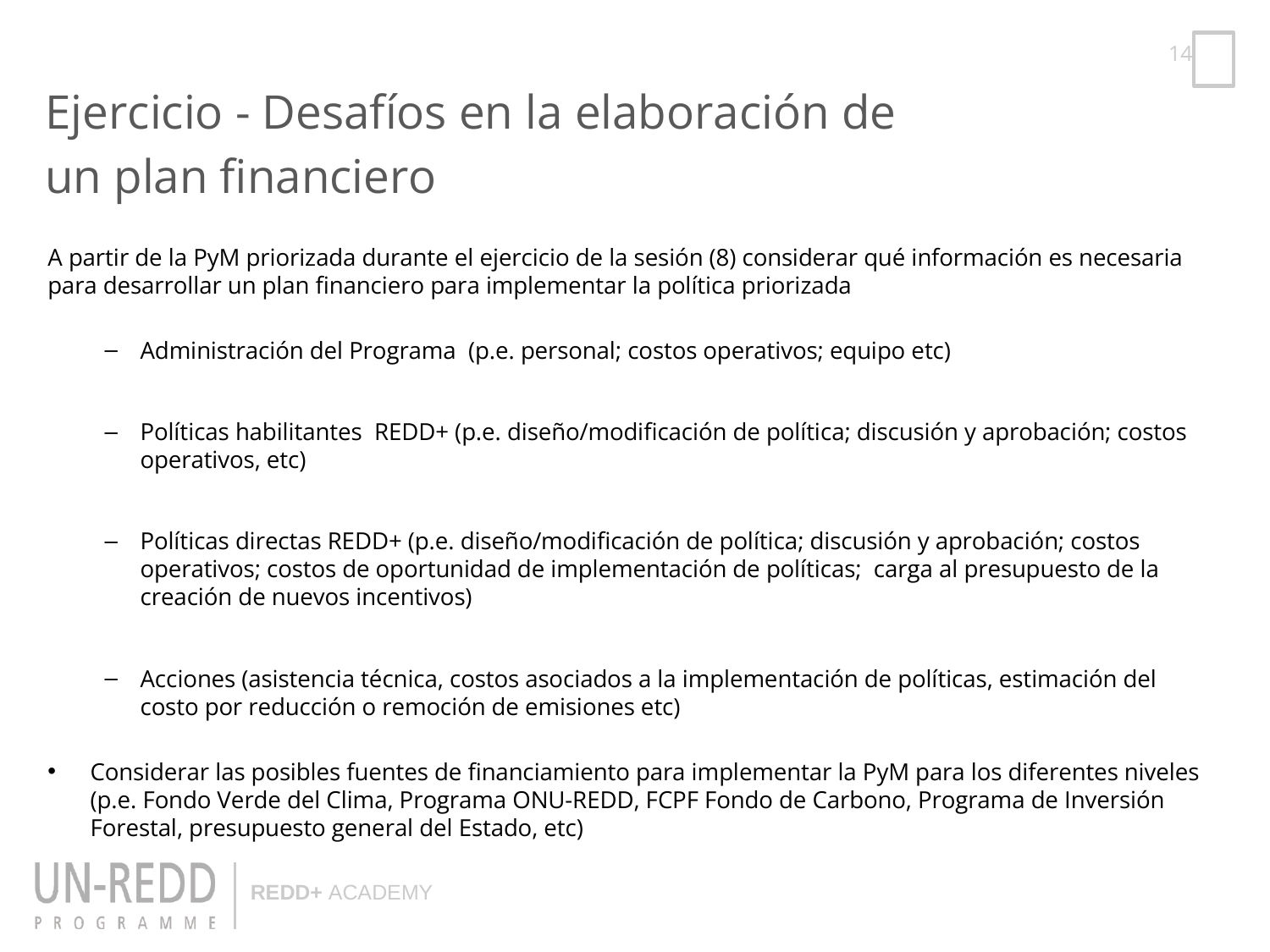

Ejercicio - Desafíos en la elaboración de
un plan financiero
A partir de la PyM priorizada durante el ejercicio de la sesión (8) considerar qué información es necesaria para desarrollar un plan financiero para implementar la política priorizada

Administración del Programa  (p.e. personal; costos operativos; equipo etc)

Políticas habilitantes  REDD+ (p.e. diseño/modificación de política; discusión y aprobación; costos operativos, etc)

Políticas directas REDD+ (p.e. diseño/modificación de política; discusión y aprobación; costos operativos; costos de oportunidad de implementación de políticas;  carga al presupuesto de la creación de nuevos incentivos)

Acciones (asistencia técnica, costos asociados a la implementación de políticas, estimación del costo por reducción o remoción de emisiones etc)

Considerar las posibles fuentes de financiamiento para implementar la PyM para los diferentes niveles (p.e. Fondo Verde del Clima, Programa ONU-REDD, FCPF Fondo de Carbono, Programa de Inversión Forestal, presupuesto general del Estado, etc)